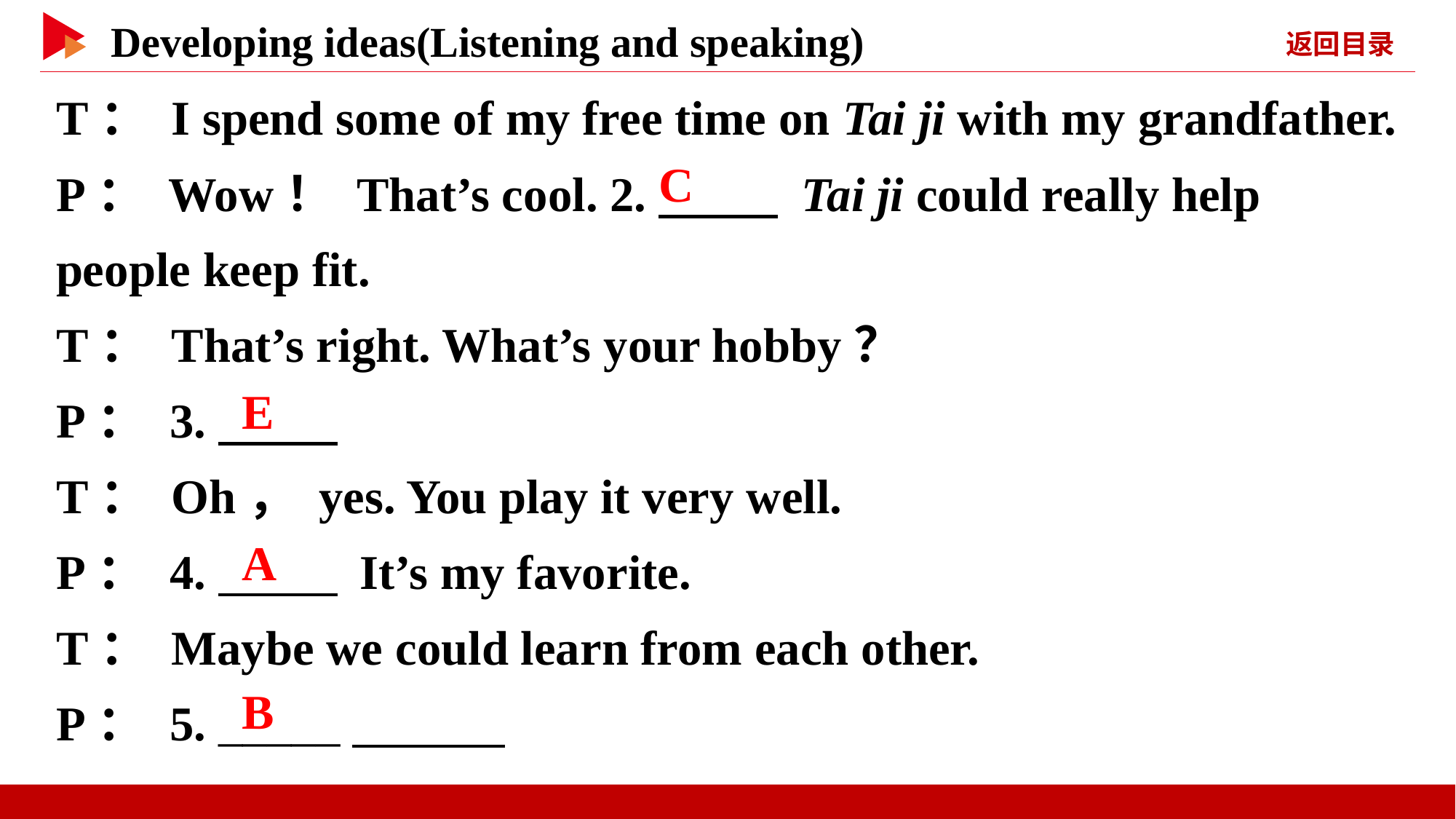

T： I spend some of my free time on Tai ji with my grandfather.
P： Wow！ That’s cool. 2.　  　 Tai ji could really help people keep fit.
T： That’s right. What’s your hobby？
P： 3.
T： Oh， yes. You play it very well.
P： 4.　  　 It’s my favorite.
T： Maybe we could learn from each other.
P： 5. _____
　C
　E
　A
　B